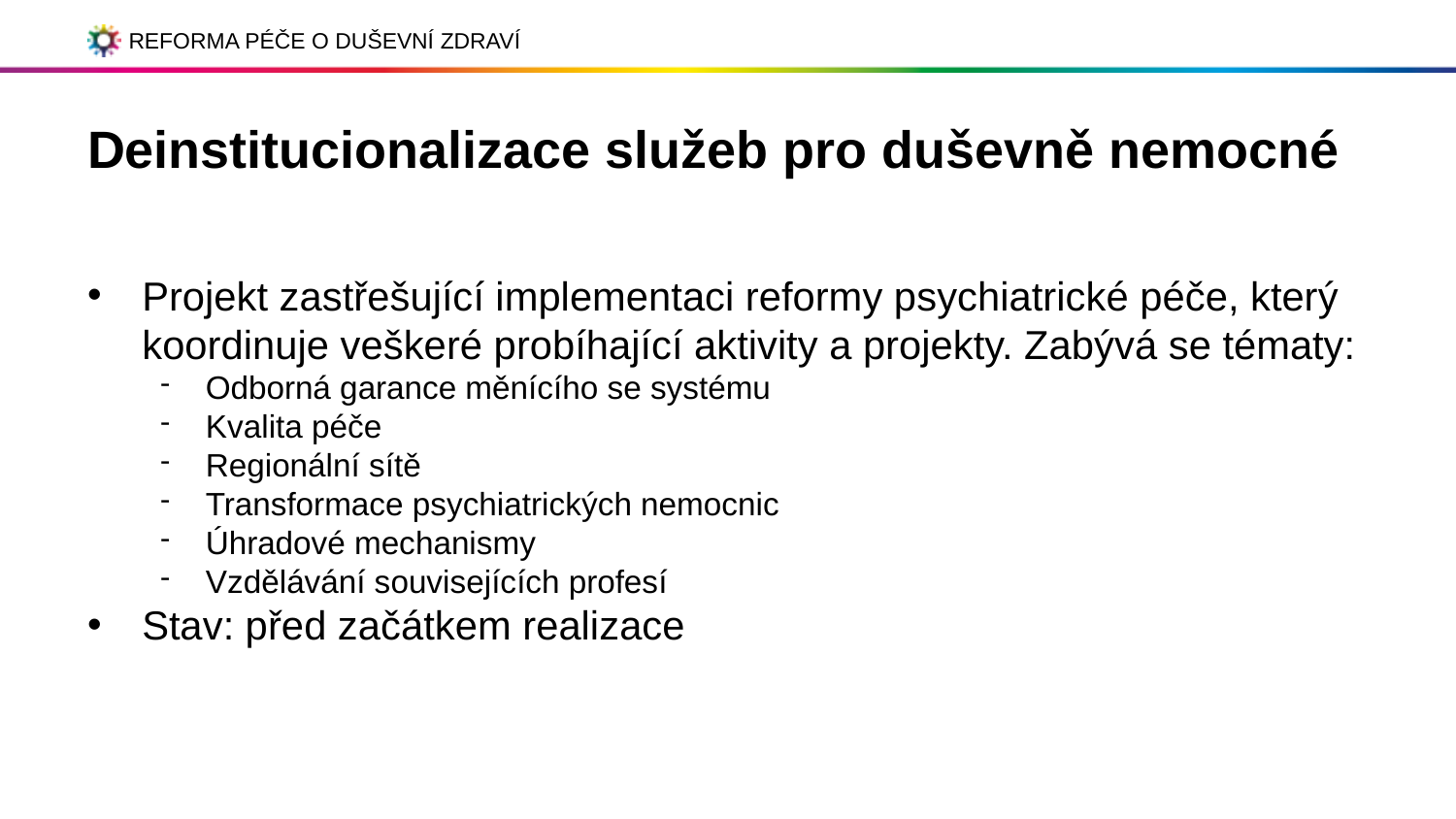

# Deinstitucionalizace služeb pro duševně nemocné
Projekt zastřešující implementaci reformy psychiatrické péče, který koordinuje veškeré probíhající aktivity a projekty. Zabývá se tématy:
Odborná garance měnícího se systému
Kvalita péče
Regionální sítě
Transformace psychiatrických nemocnic
Úhradové mechanismy
Vzdělávání souvisejících profesí
Stav: před začátkem realizace